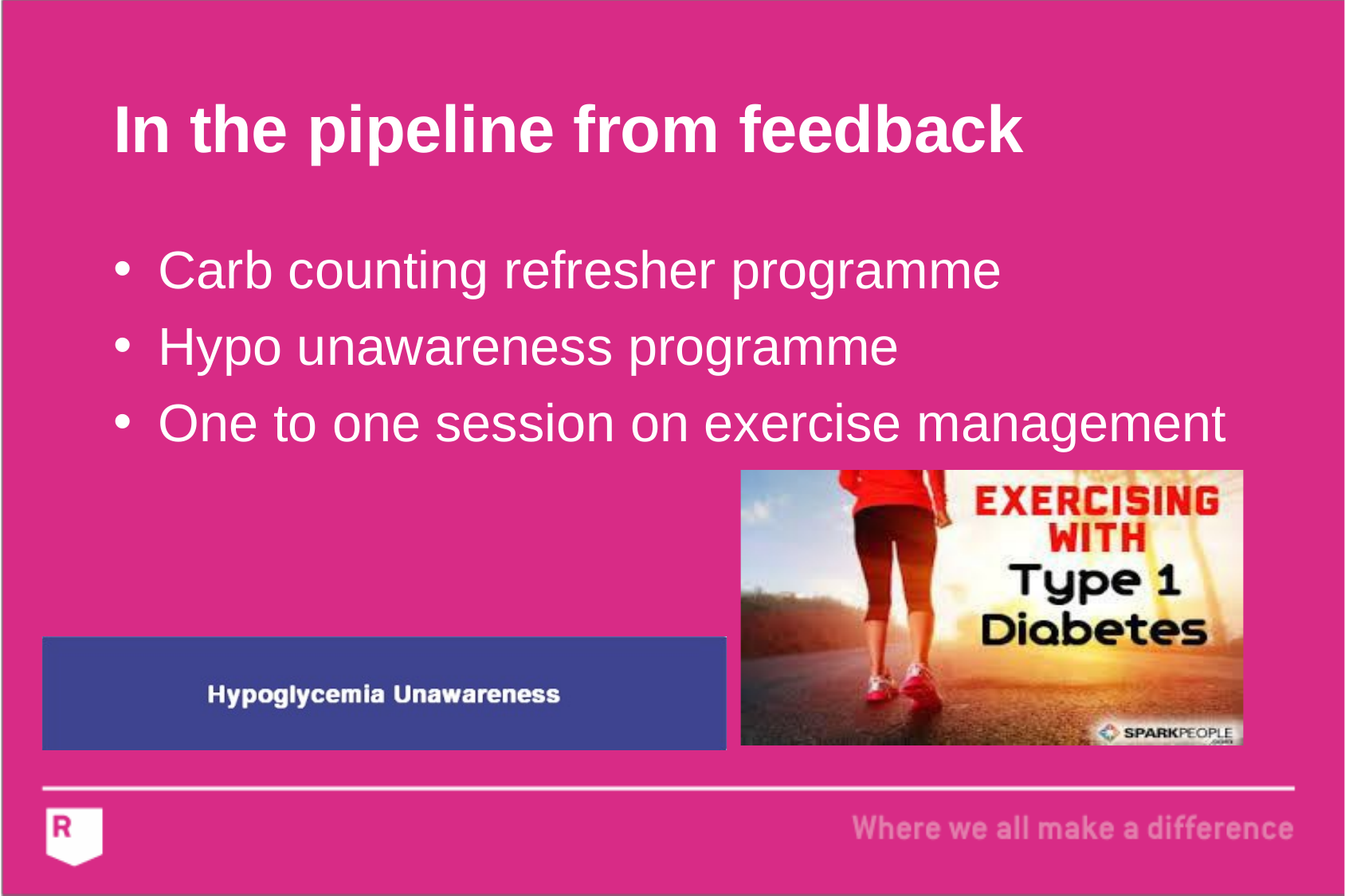

# In the pipeline from feedback
Carb counting refresher programme

Hypo unawareness programme

One to one session on exercise management